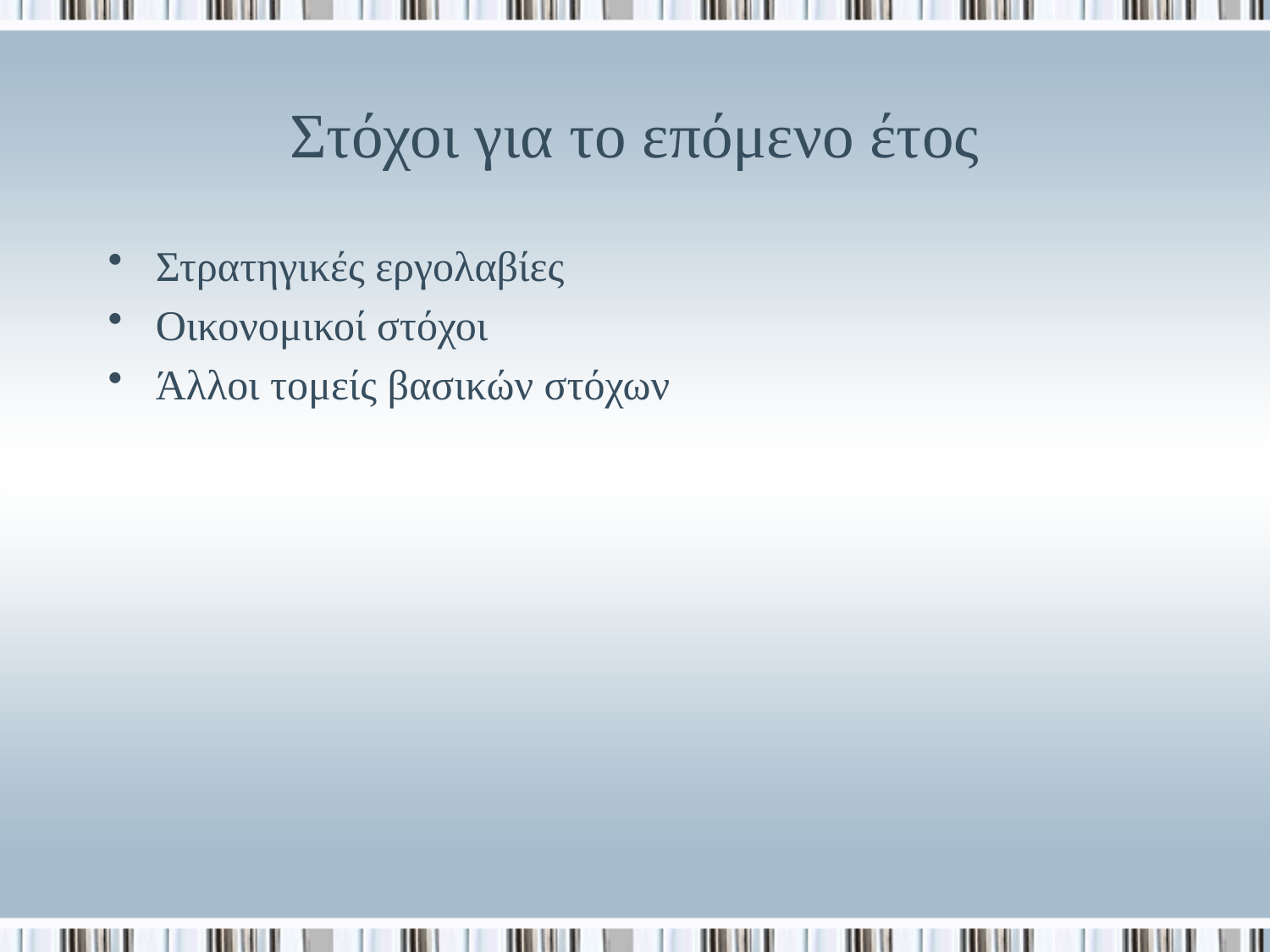

# Στόχοι για το επόμενο έτος
Στρατηγικές εργολαβίες
Οικονομικοί στόχοι
Άλλοι τομείς βασικών στόχων